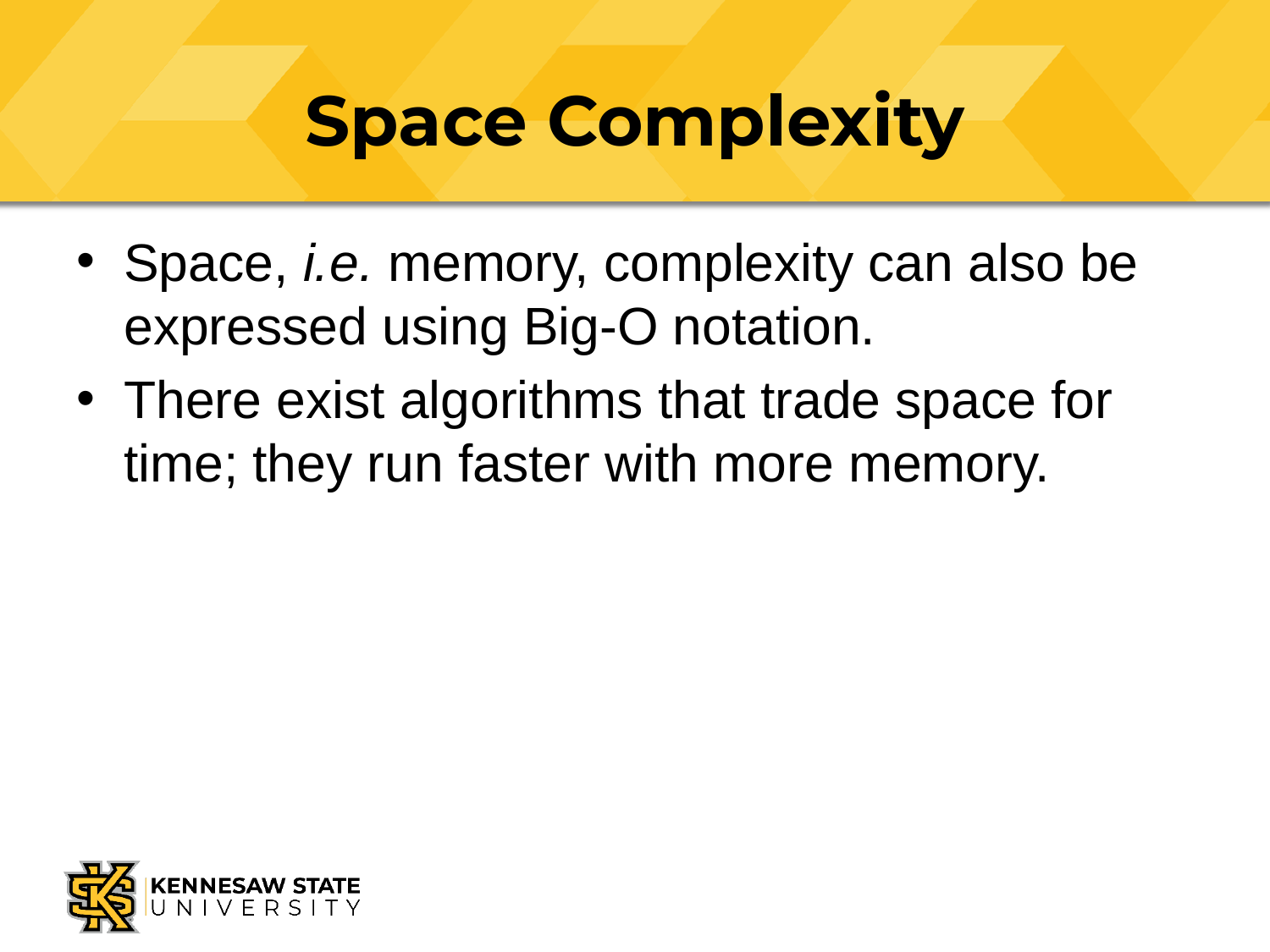

# Space Complexity
Space, i.e. memory, complexity can also be expressed using Big-O notation.
There exist algorithms that trade space for time; they run faster with more memory.